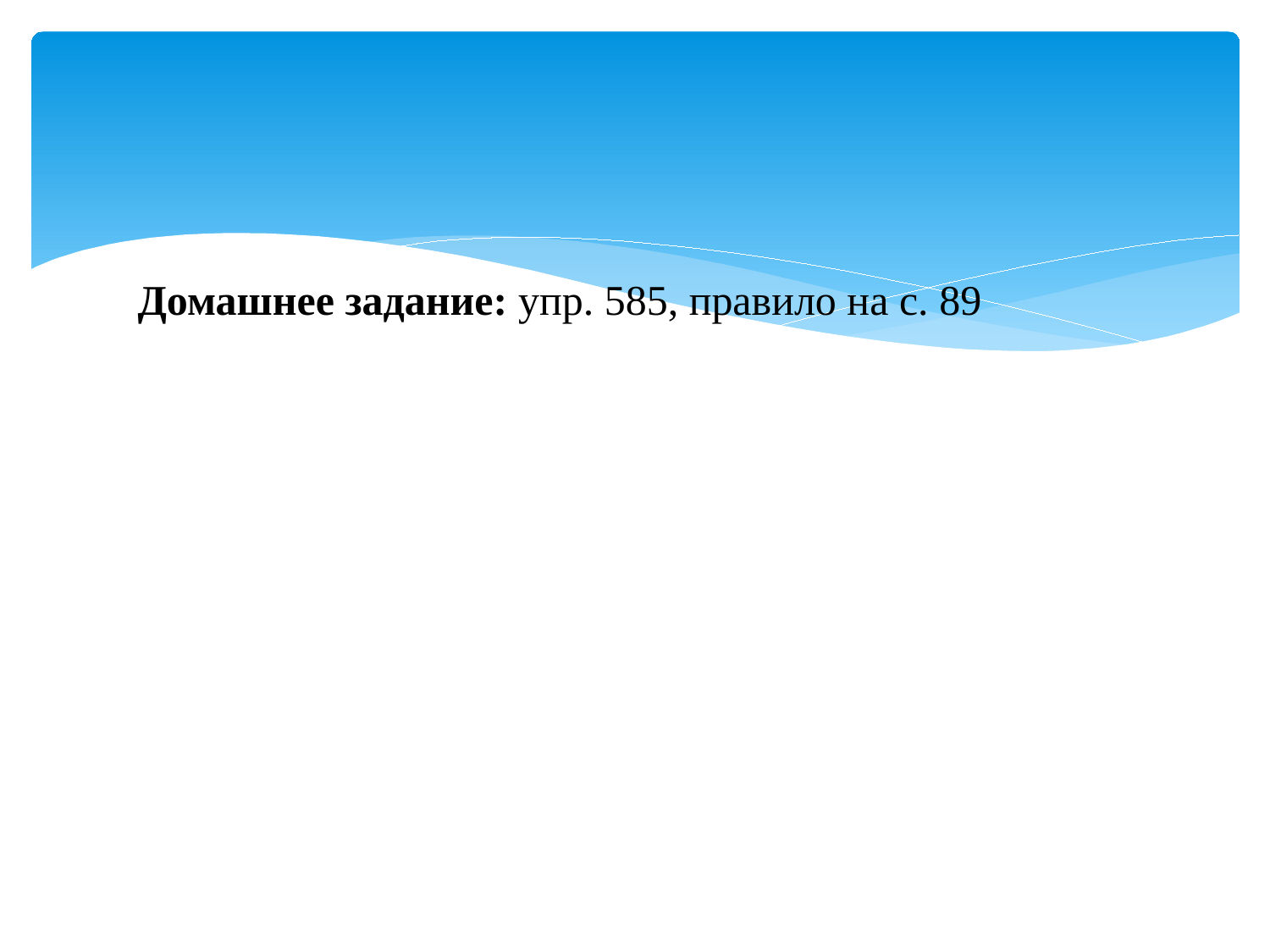

Домашнее задание: упр. 585, правило на с. 89